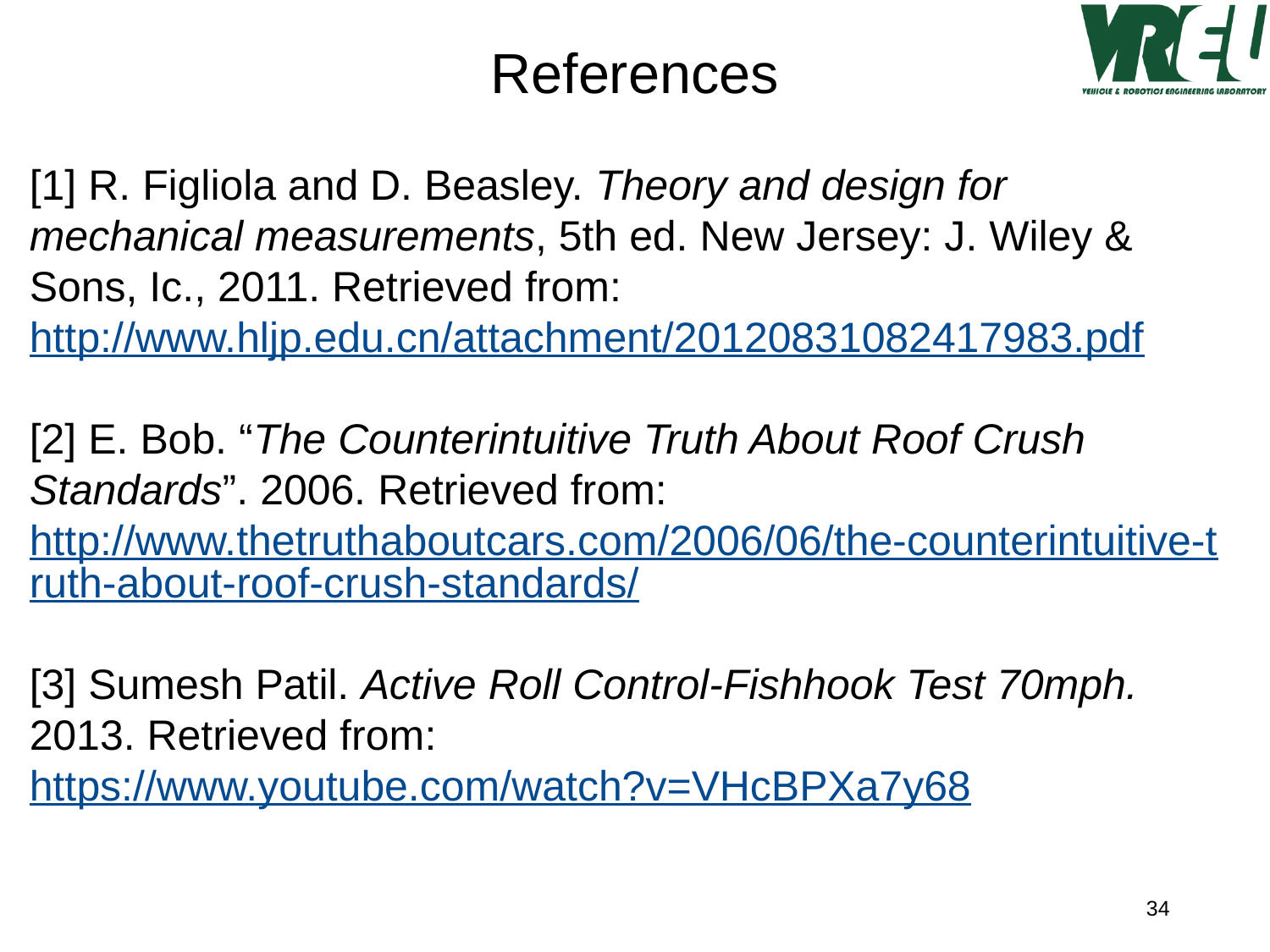

References
[1] R. Figliola and D. Beasley. Theory and design for mechanical measurements, 5th ed. New Jersey: J. Wiley & Sons, Ic., 2011. Retrieved from: http://www.hljp.edu.cn/attachment/20120831082417983.pdf

[2] E. Bob. “The Counterintuitive Truth About Roof Crush Standards”. 2006. Retrieved from: http://www.thetruthaboutcars.com/2006/06/the-counterintuitive-truth-about-roof-crush-standards/

[3] Sumesh Patil. Active Roll Control-Fishhook Test 70mph. 2013. Retrieved from: https://www.youtube.com/watch?v=VHcBPXa7y68

34